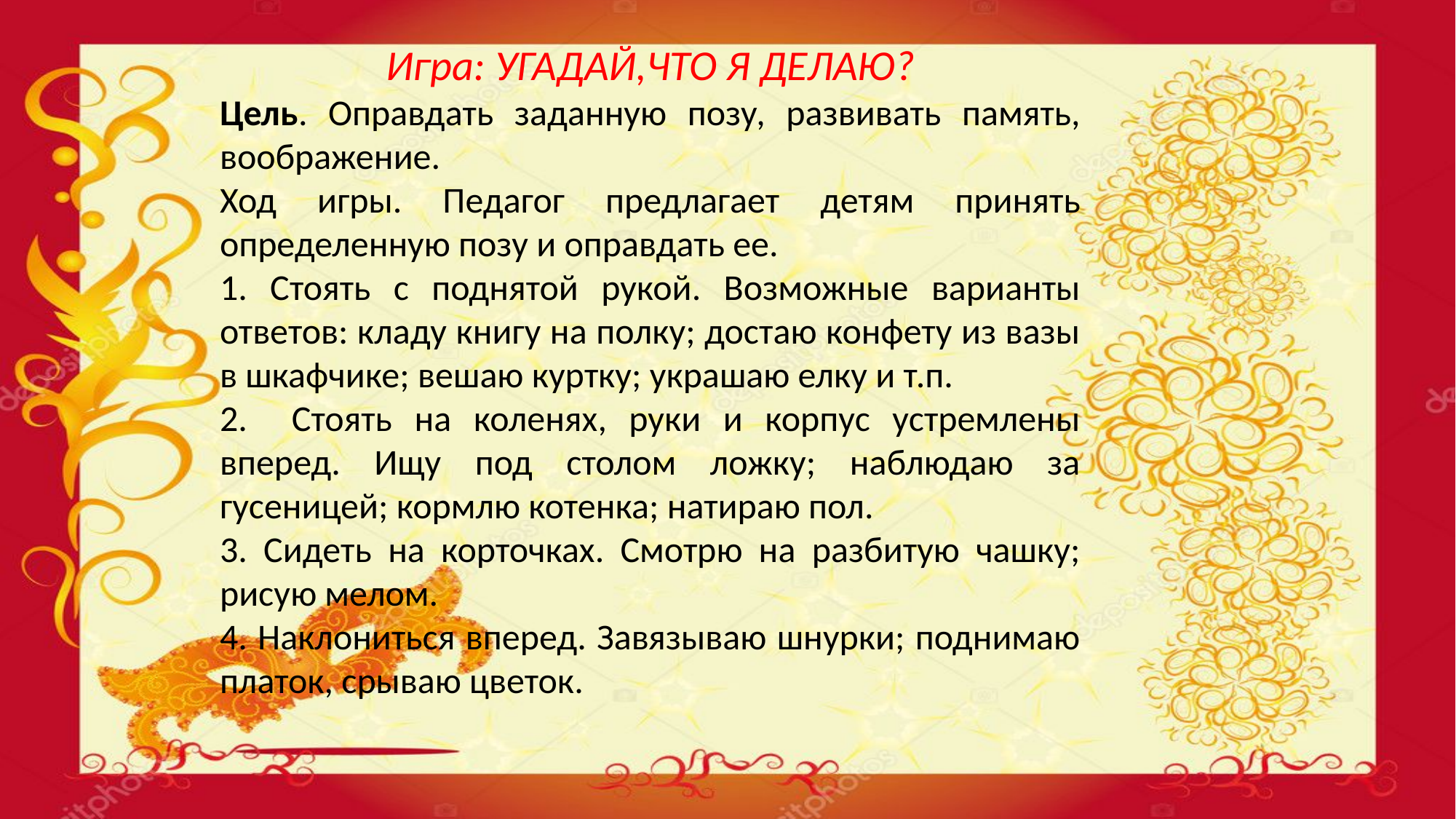

Игра: УГАДАЙ,ЧТО Я ДЕЛАЮ?
Цель. Оправдать заданную позу, развивать память, воображение.
Ход игры. Педагог предлагает детям принять определенную позу и оправдать ее.
1. Стоять с поднятой рукой. Возможные варианты ответов: кладу книгу на полку; достаю конфету из вазы в шкафчике; вешаю куртку; украшаю елку и т.п.
2.  Стоять на коленях, руки и корпус устремлены вперед. Ищу под столом ложку; наблюдаю за гусеницей; кормлю котенка; натираю пол.
3. Сидеть на корточках. Смотрю на разбитую чашку; рисую мелом.
4. Наклониться вперед. Завязываю шнурки; поднимаю платок, срываю цветок.